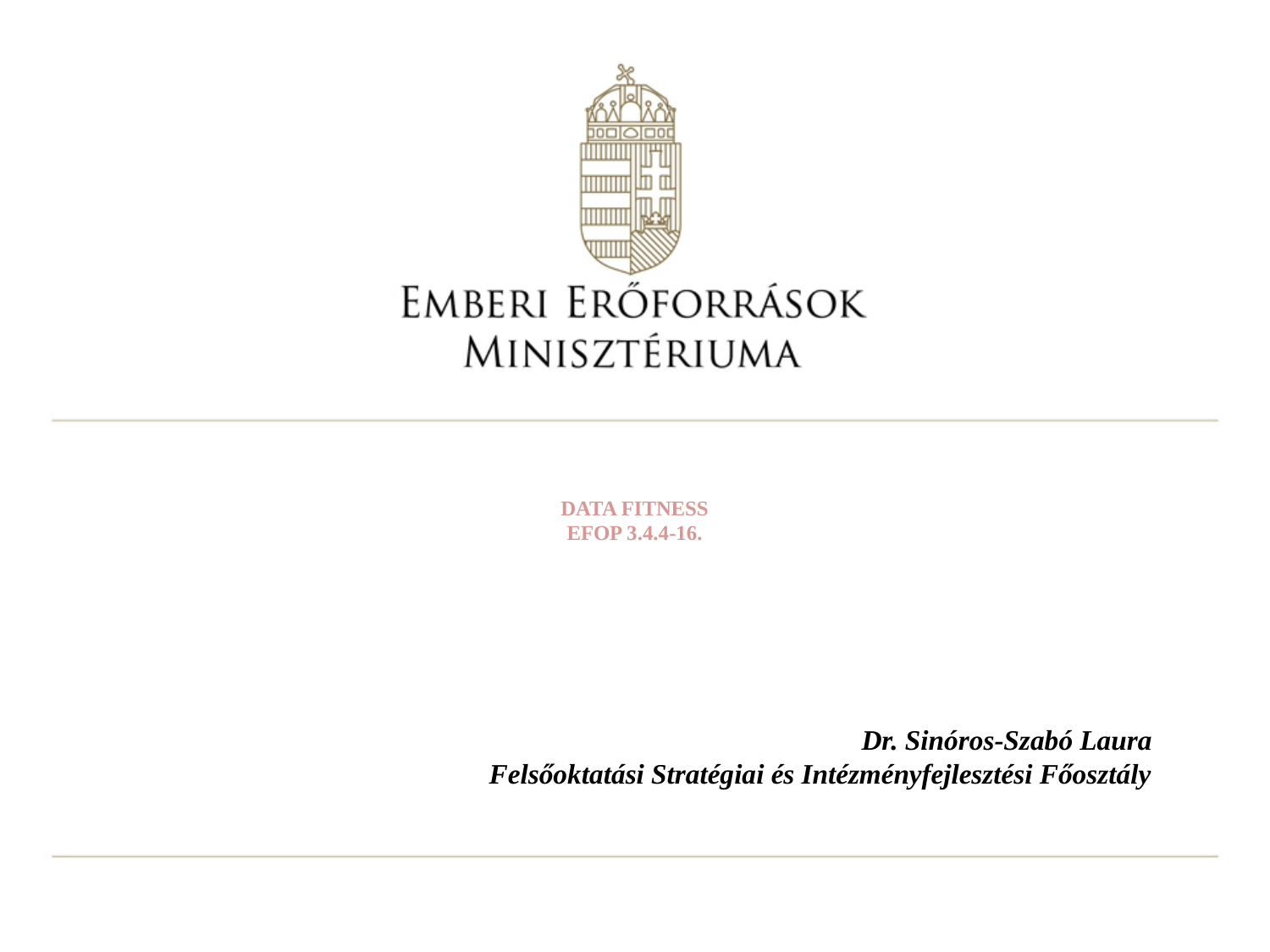

# DATA FITNESS EFOP 3.4.4-16.
Dr. Sinóros-Szabó Laura
Felsőoktatási Stratégiai és Intézményfejlesztési Főosztály